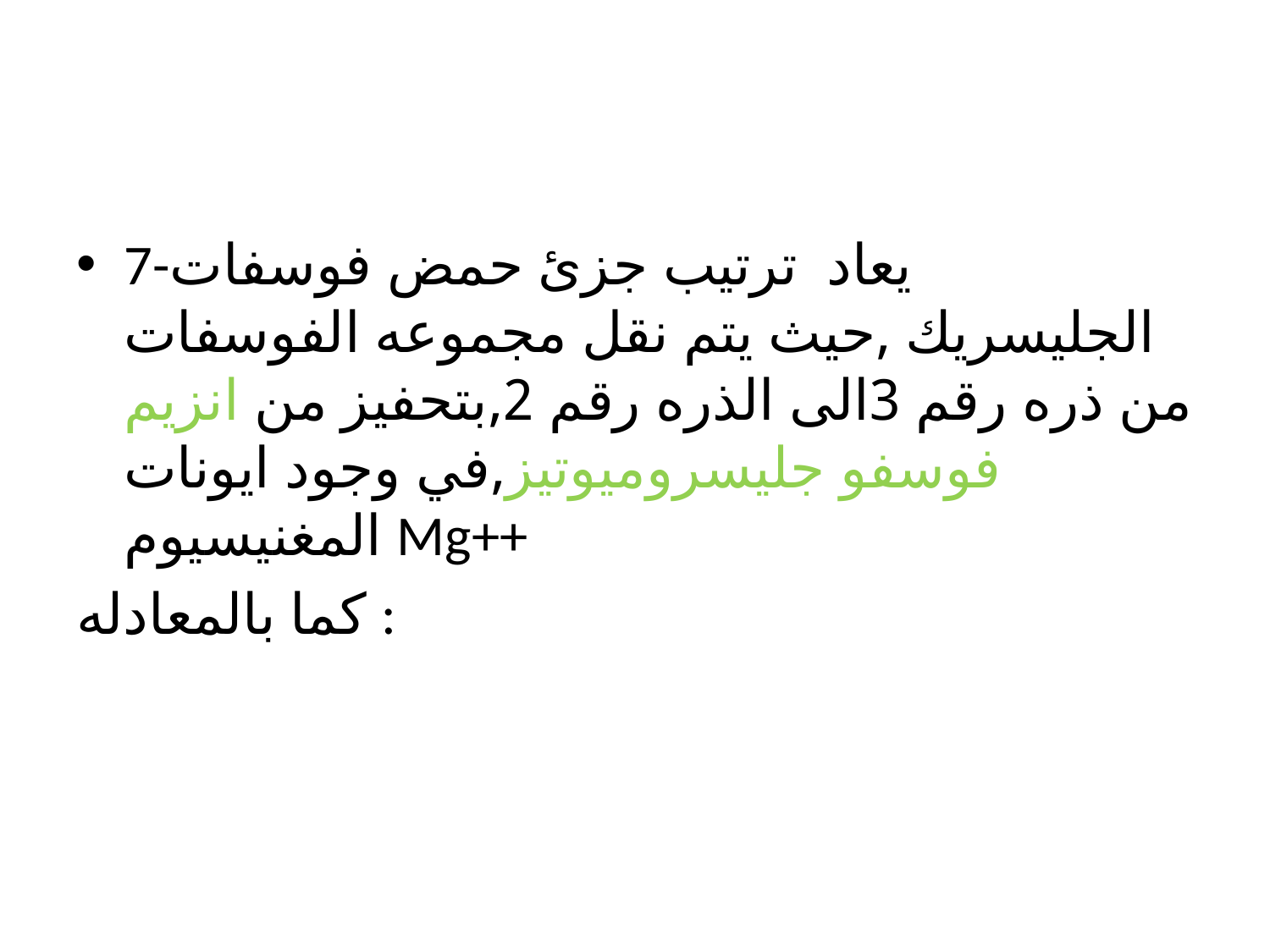

7-يعاد  ترتيب جزئ حمض فوسفات الجليسريك ,حيث يتم نقل مجموعه الفوسفات من ذره رقم 3الى الذره رقم 2,بتحفيز من انزيم فوسفو جليسروميوتيز,في وجود ايونات المغنيسيوم Mg++
كما بالمعادله :